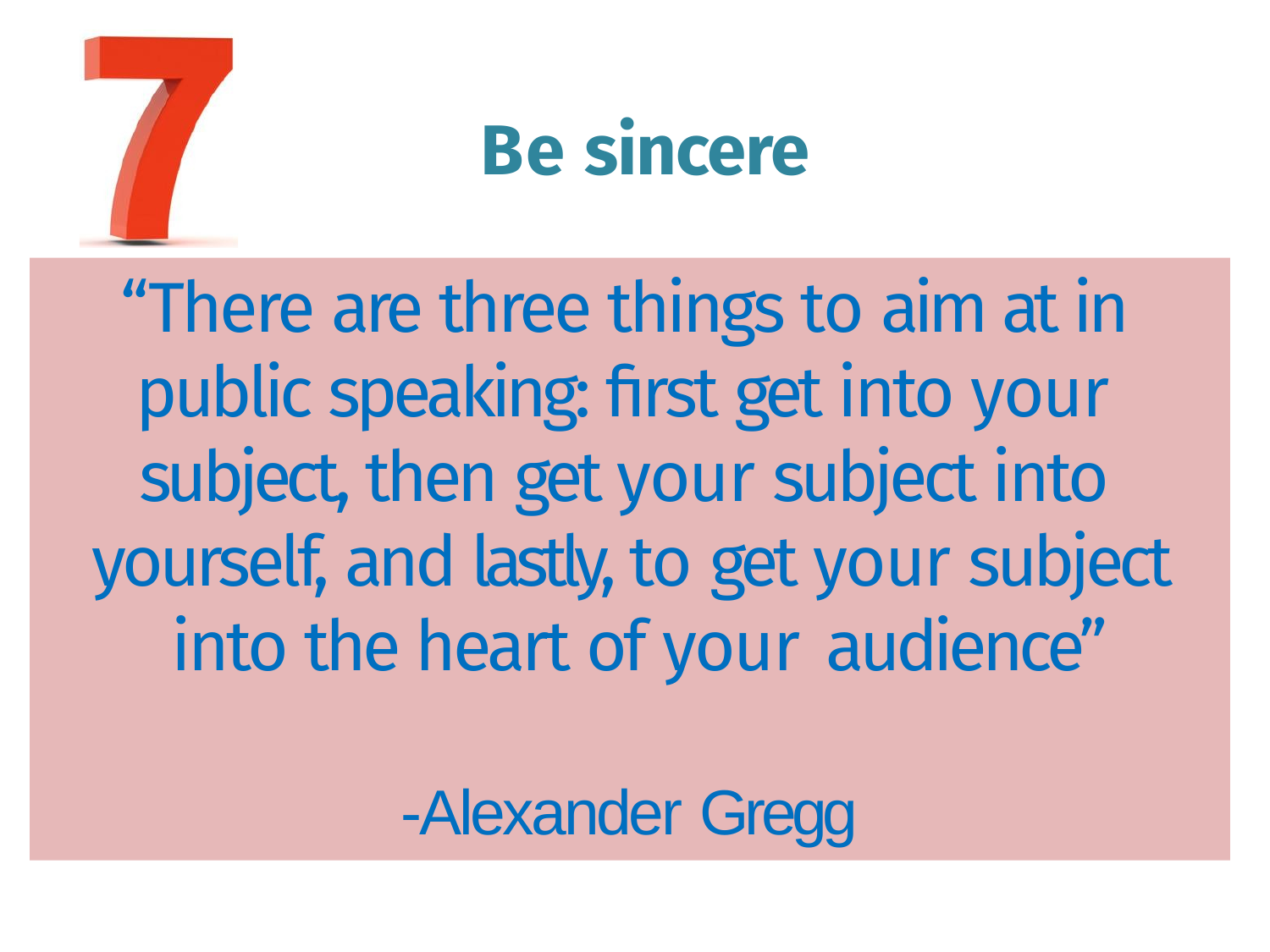

# Be sincere

“There are three things to aim at in  public speaking: first get into your  subject, then get your subject into  yourself, and lastly, to get your subject  into the heart of your audience”

-Alexander Gregg